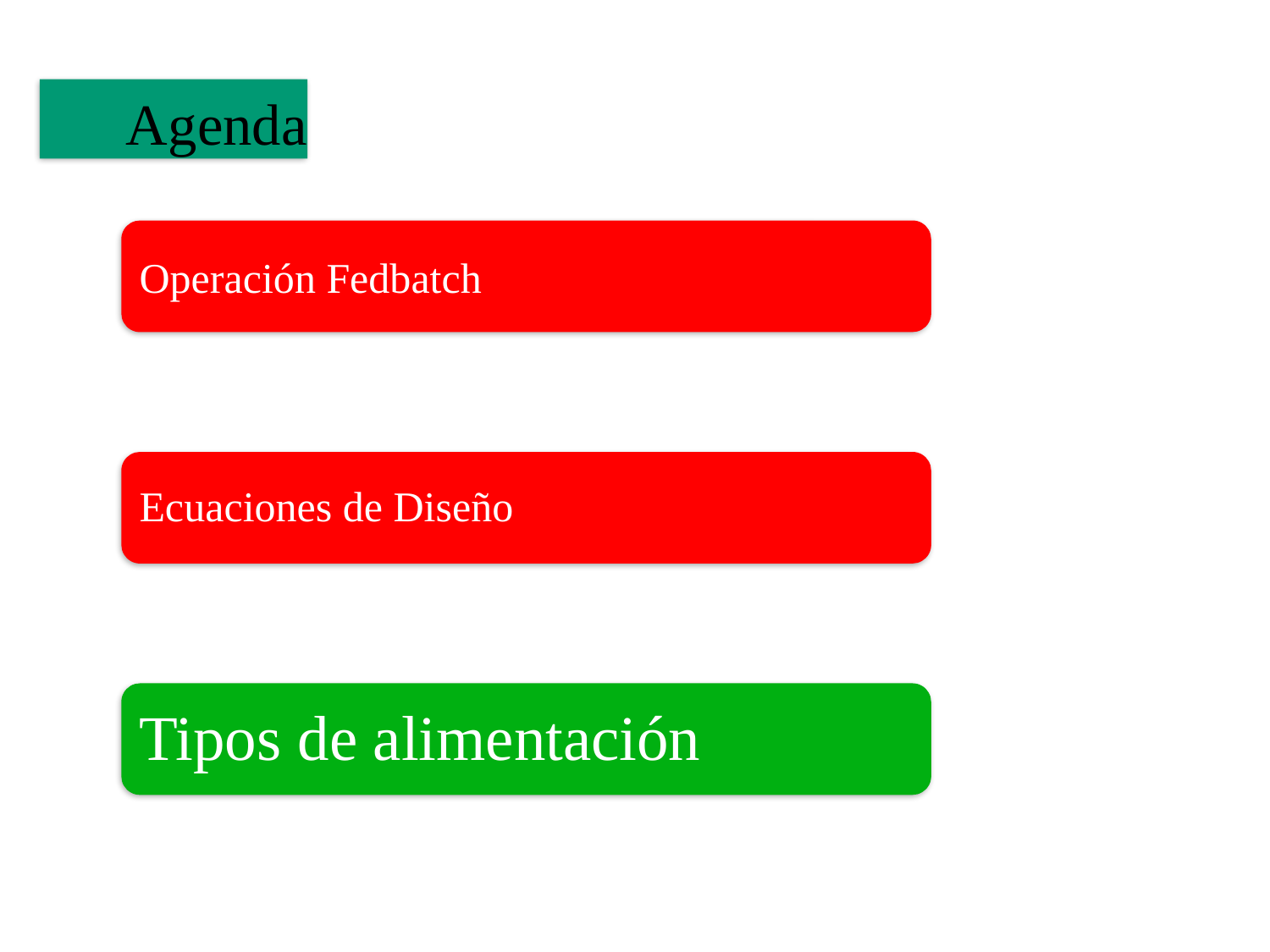

Agenda
Operación Fedbatch
Tipos de alimentación
Ecuaciones de Diseño